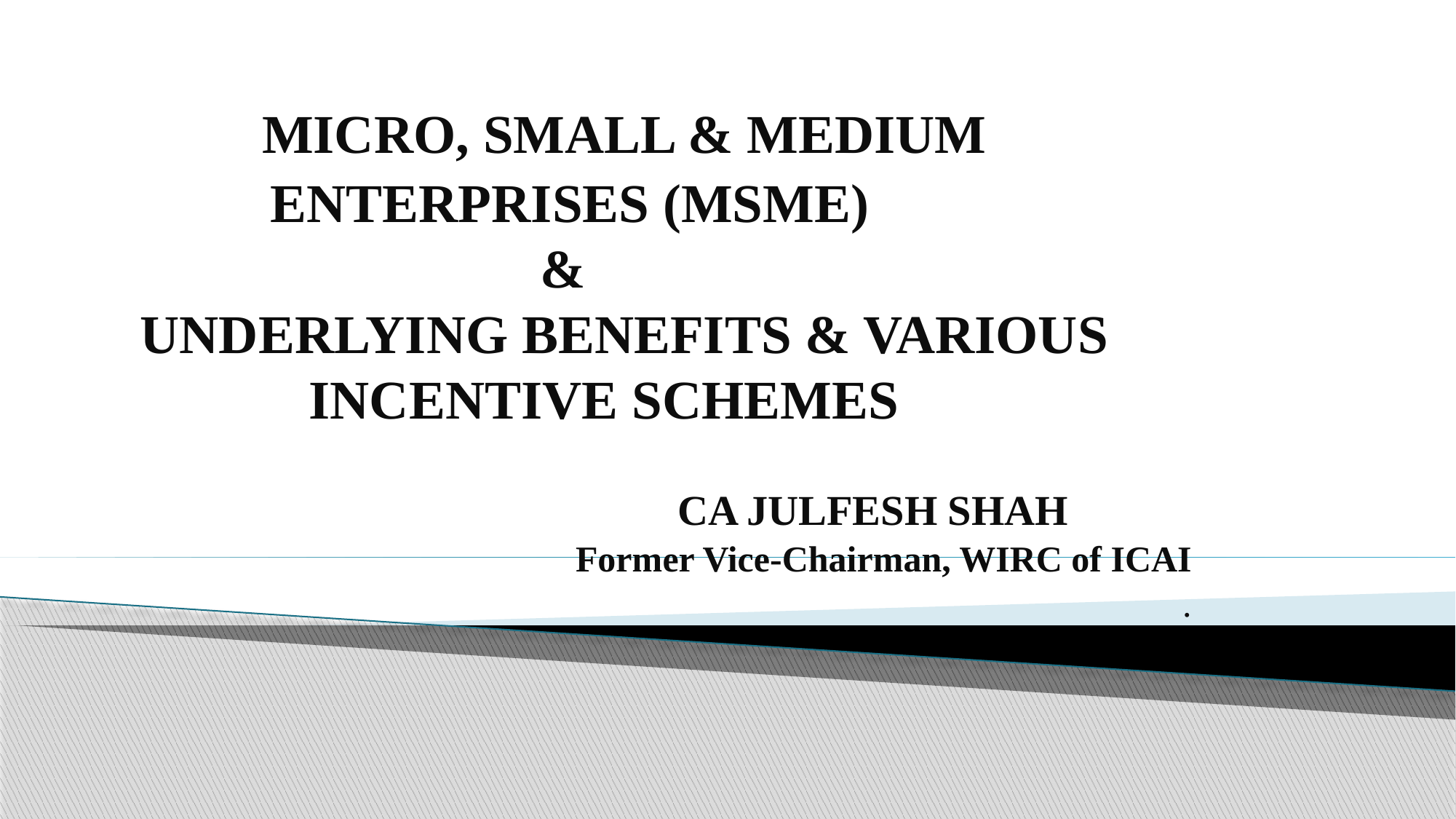

# MICRO, SMALL & MEDIUM ENTERPRISES (MSME) & UNDERLYING BENEFITS & VARIOUS      INCENTIVE SCHEMES
   CA JULFESH SHAH
Former Vice-Chairman, WIRC of ICAI
.